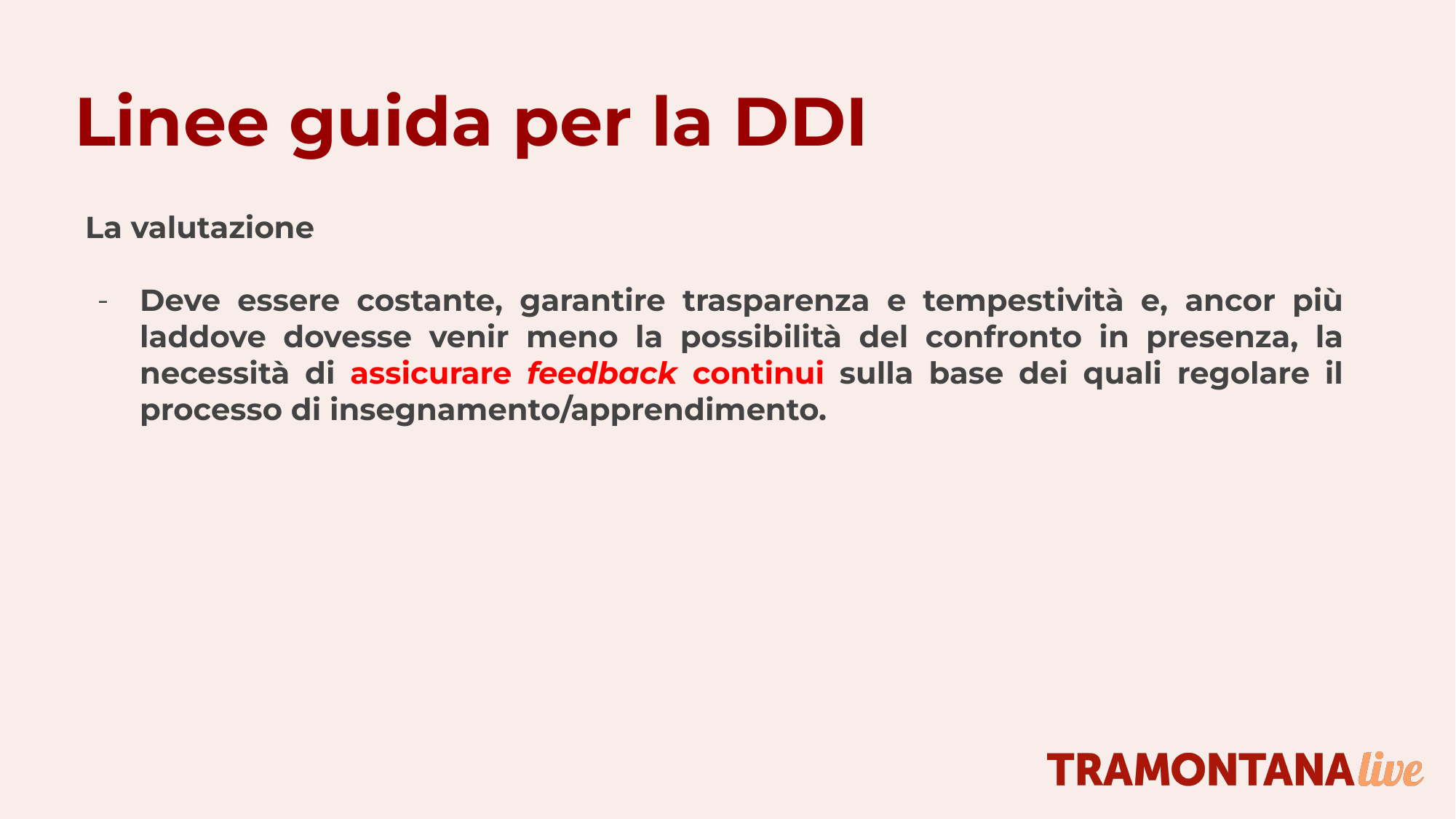

Linee guida per la DDI
La valutazione

Deve essere costante, garantire trasparenza e tempestività e, ancor più laddove dovesse venir meno la possibilità del confronto in presenza, la necessità di assicurare feedback continui sulla base dei quali regolare il processo di insegnamento/apprendimento.